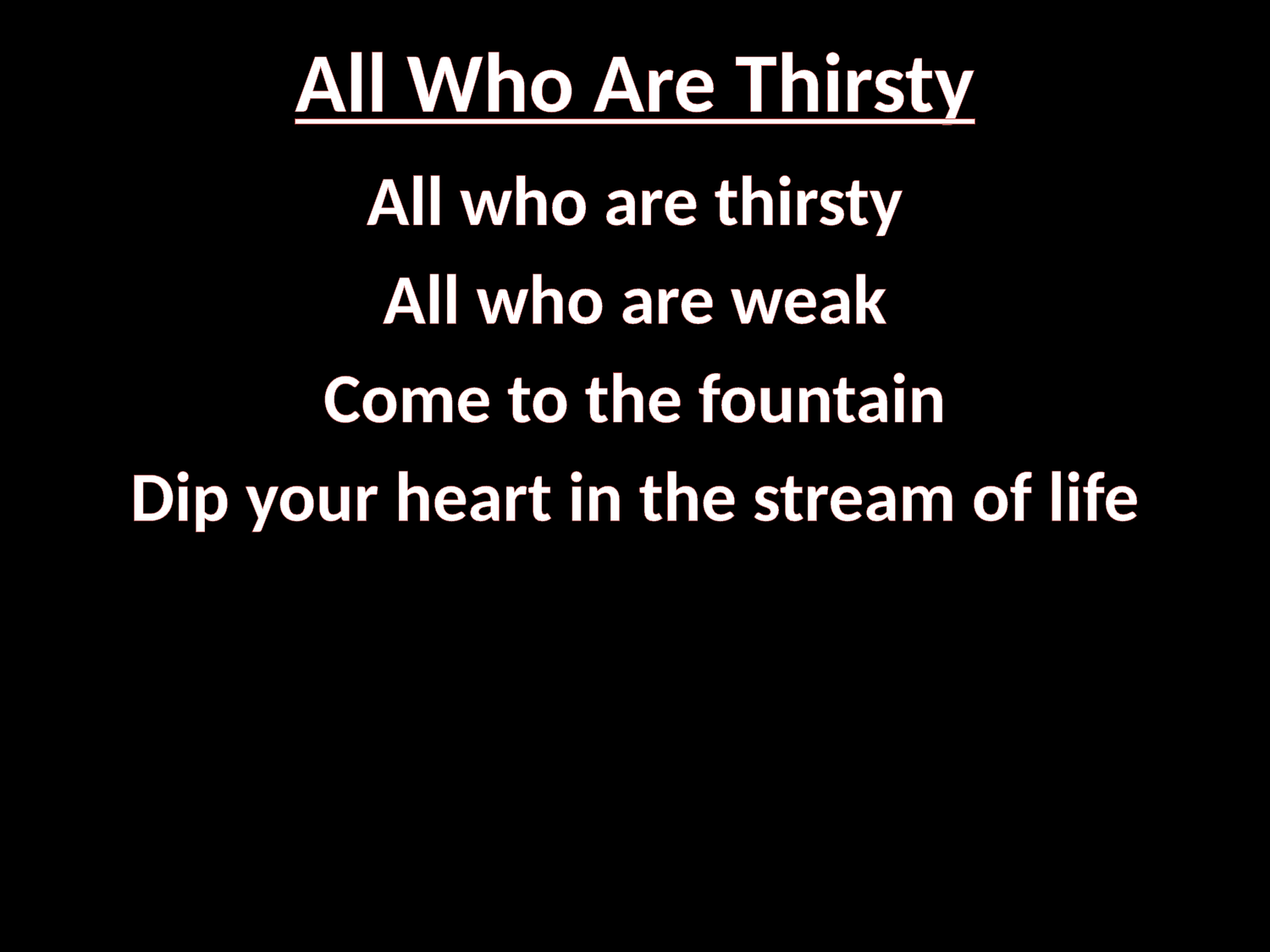

# All Who Are Thirsty
All who are thirsty
All who are weak
Come to the fountain
Dip your heart in the stream of life